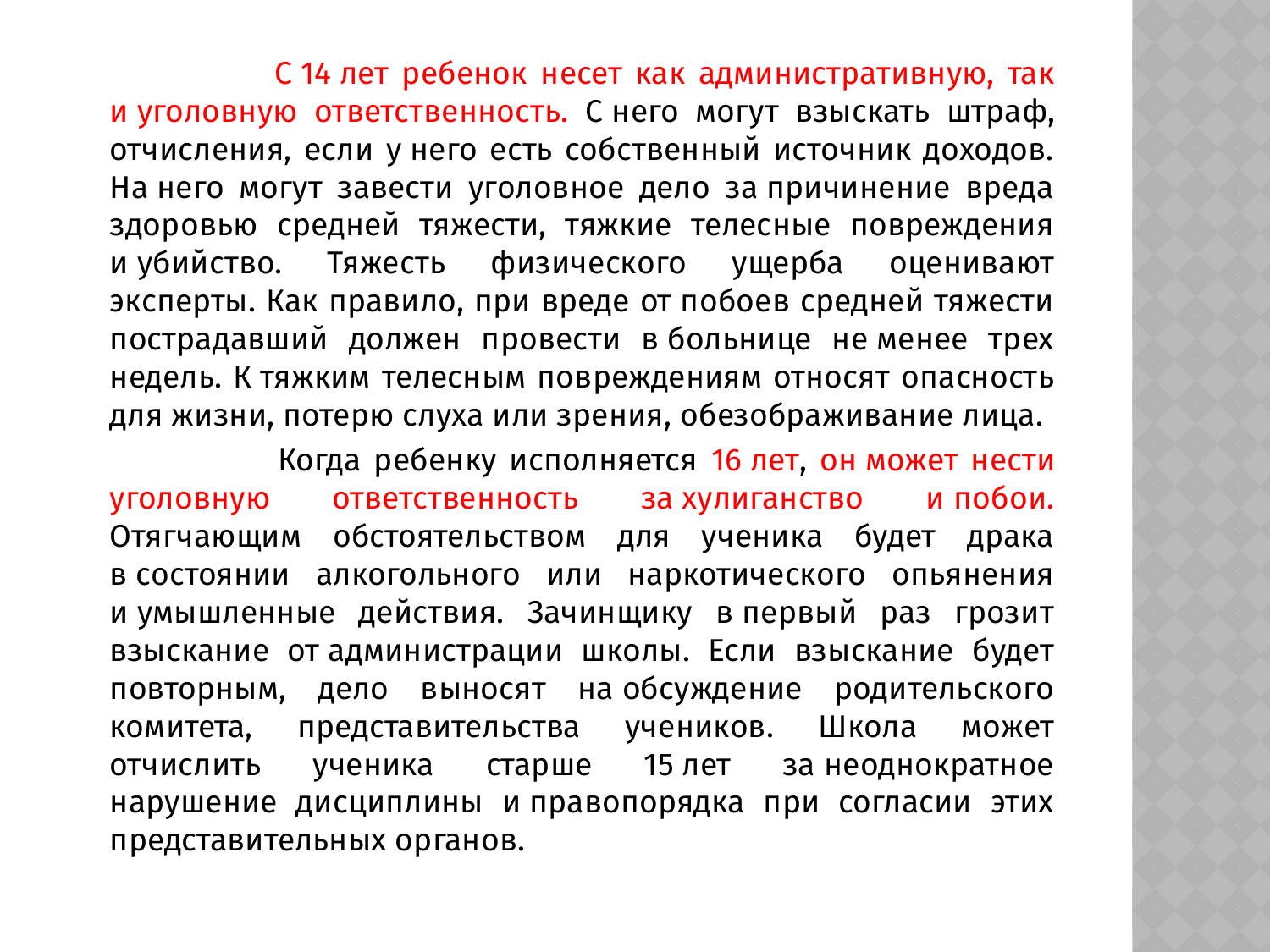

С 14 лет ребенок несет как административную, так и уголовную ответственность. С него могут взыскать штраф, отчисления, если у него есть собственный источник доходов. На него могут завести уголовное дело за причинение вреда здоровью средней тяжести, тяжкие телесные повреждения и убийство. Тяжесть физического ущерба оценивают эксперты. Как правило, при вреде от побоев средней тяжести пострадавший должен провести в больнице не менее трех недель. К тяжким телесным повреждениям относят опасность для жизни, потерю слуха или зрения, обезображивание лица.
                Когда ребенку исполняется 16 лет, он может нести уголовную ответственность за хулиганство и побои. Отягчающим обстоятельством для ученика будет драка в состоянии алкогольного или наркотического опьянения и умышленные действия. Зачинщику в первый раз грозит взыскание от администрации школы. Если взыскание будет повторным, дело выносят на обсуждение родительского комитета, представительства учеников. Школа может отчислить ученика старше 15 лет за неоднократное нарушение дисциплины и правопорядка при согласии этих представительных органов.